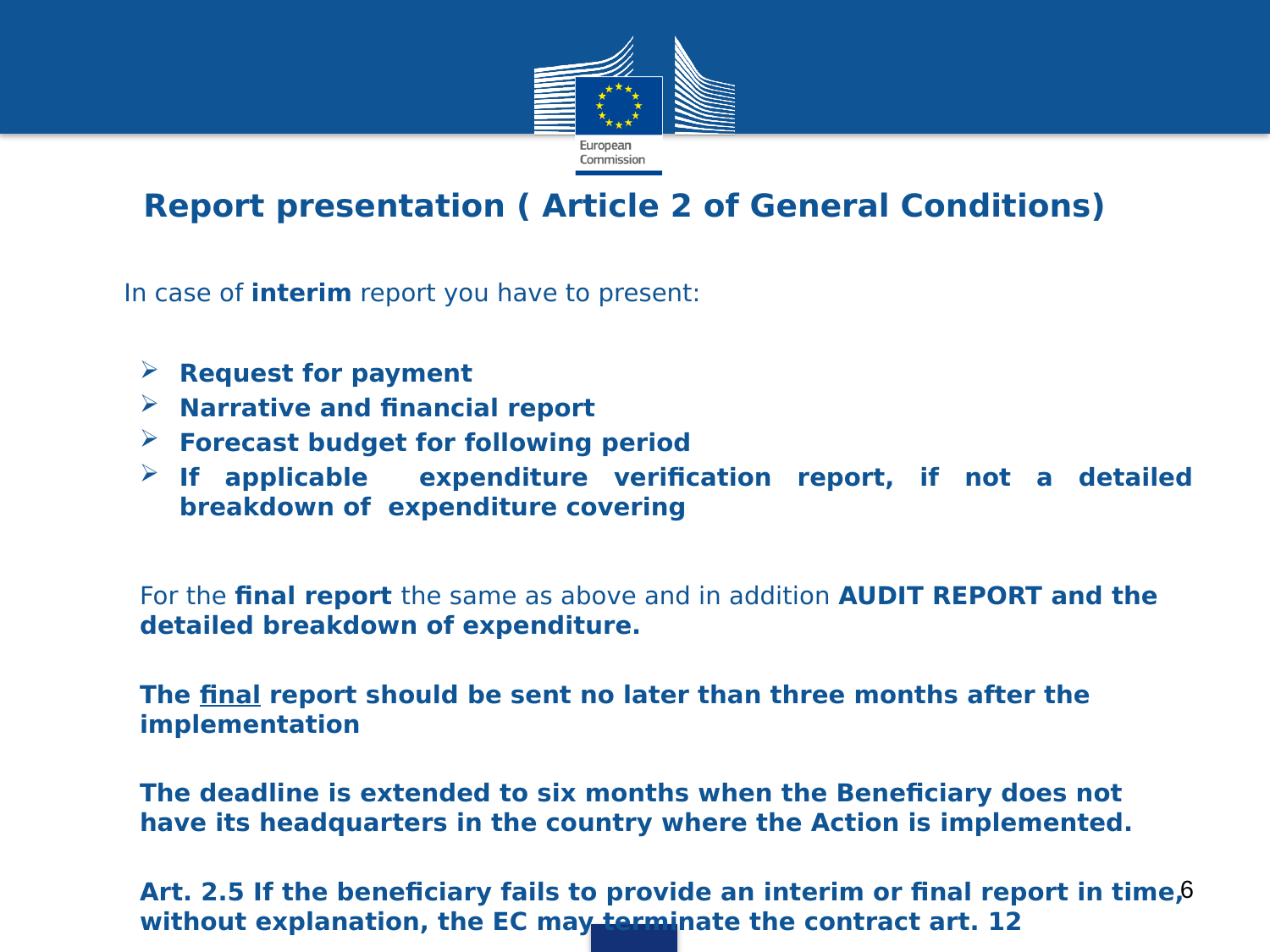

# Report presentation ( Article 2 of General Conditions)

In case of interim report you have to present:

Request for payment
Narrative and financial report
Forecast budget for following period
If applicable  expenditure verification report, if not a detailed breakdown of  expenditure covering

For the final report the same as above and in addition AUDIT REPORT and the detailed breakdown of expenditure.

The final report should be sent no later than three months after the implementation

The deadline is extended to six months when the Beneficiary does not have its headquarters in the country where the Action is implemented.

Art. 2.5 If the beneficiary fails to provide an interim or final report in time, without explanation, the EC may terminate the contract art. 12

6